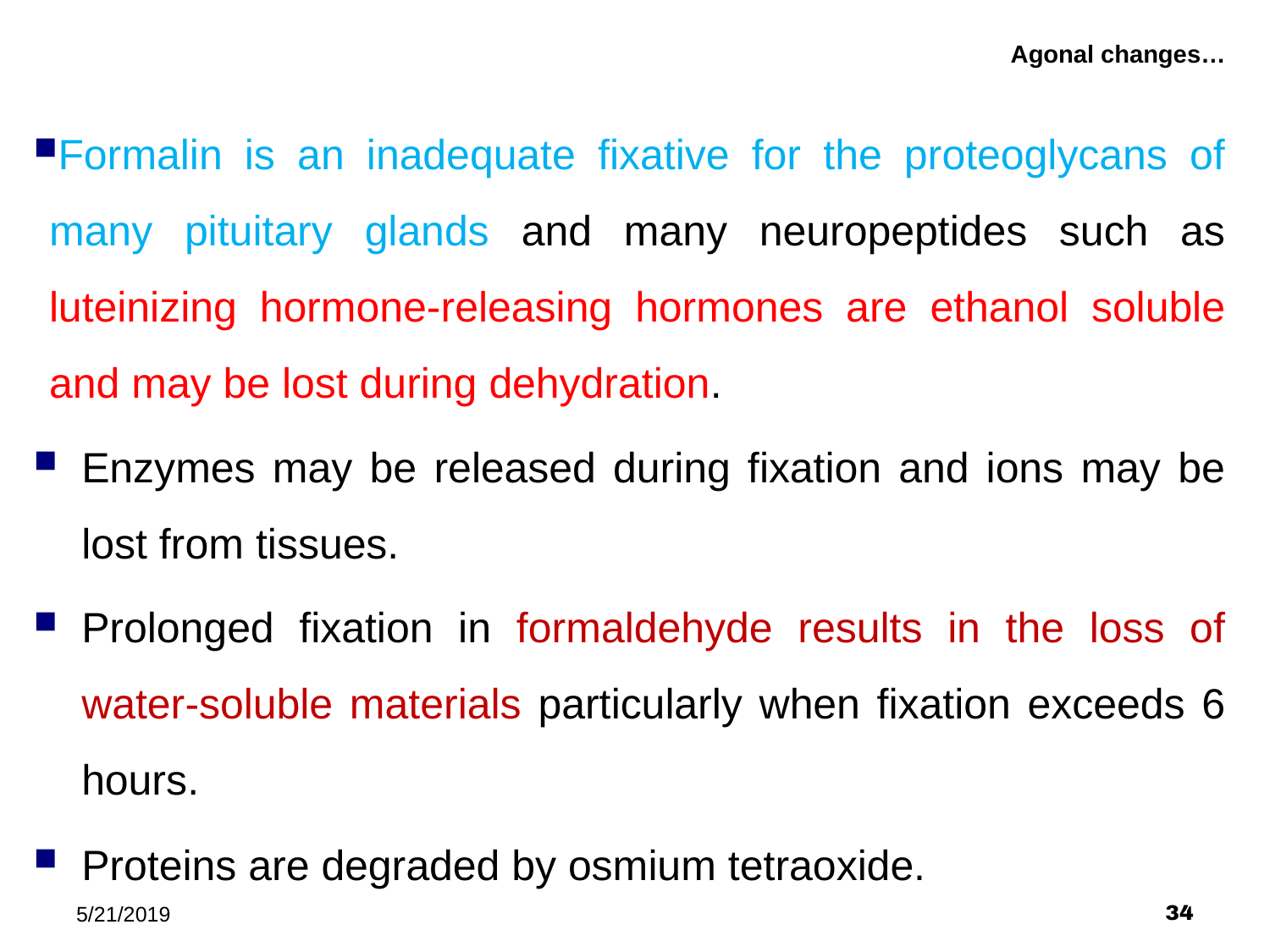

# Agonal changes…
Formalin is an inadequate fixative for the proteoglycans of many pituitary glands and many neuropeptides such as luteinizing hormone-releasing hormones are ethanol soluble and may be lost during dehydration.
Enzymes may be released during fixation and ions may be lost from tissues.
Prolonged fixation in formaldehyde results in the loss of water-soluble materials particularly when fixation exceeds 6 hours.
Proteins are degraded by osmium tetraoxide.

5/21/2019
34